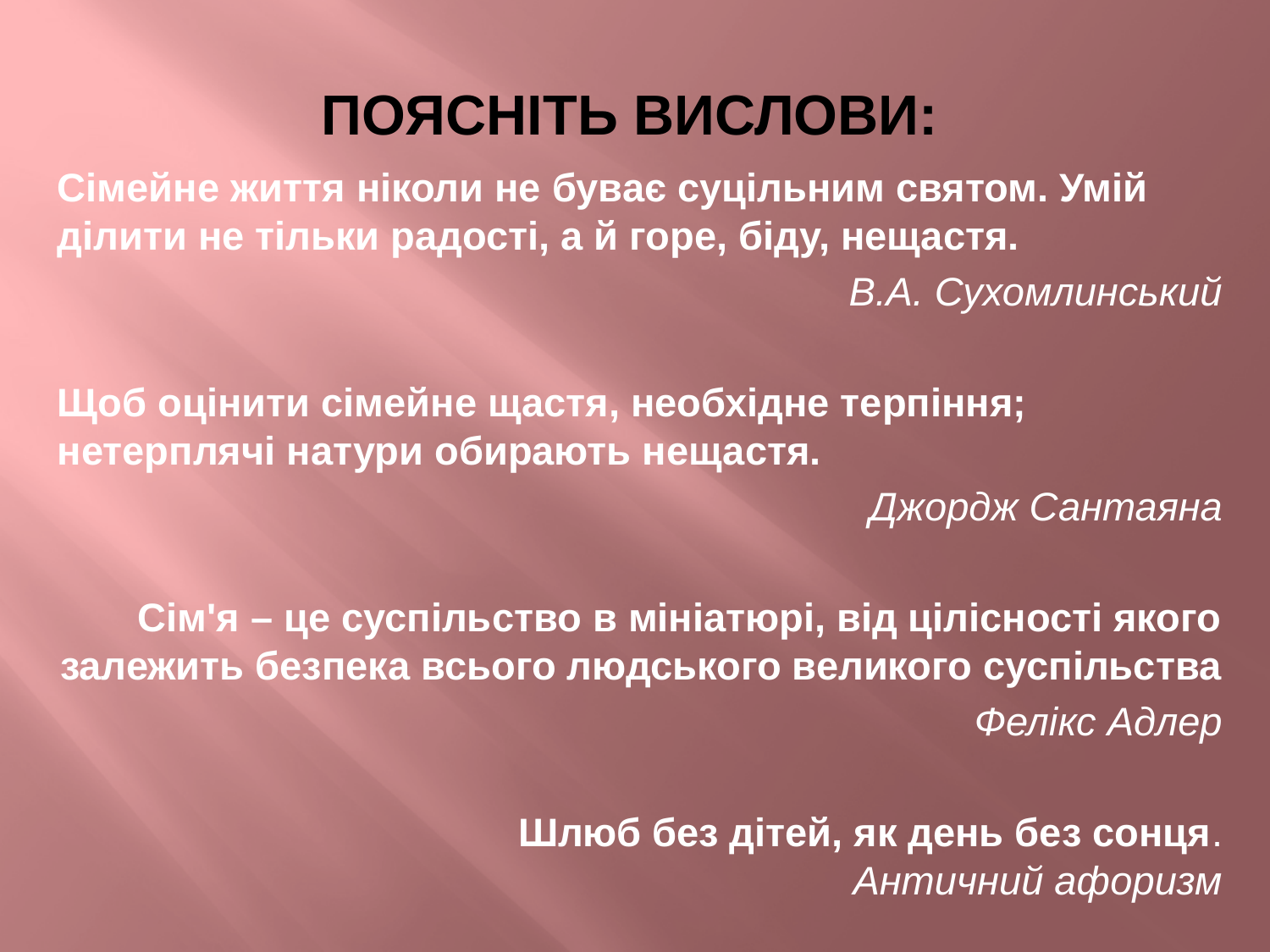

# Поясніть вислови:
Сімейне життя ніколи не буває суцільним святом. Умій ділити не тільки радості, а й горе, біду, нещастя.
В.А. Сухомлинський

Щоб оцінити сімейне щастя, необхідне терпіння; нетерплячі натури обирають нещастя.
Джордж Сантаяна

Сім'я – це суспільство в мініатюрі, від цілісності якого залежить безпека всього людського великого суспільства
Фелікс Адлер

Шлюб без дітей, як день без сонця.
Античний афоризм